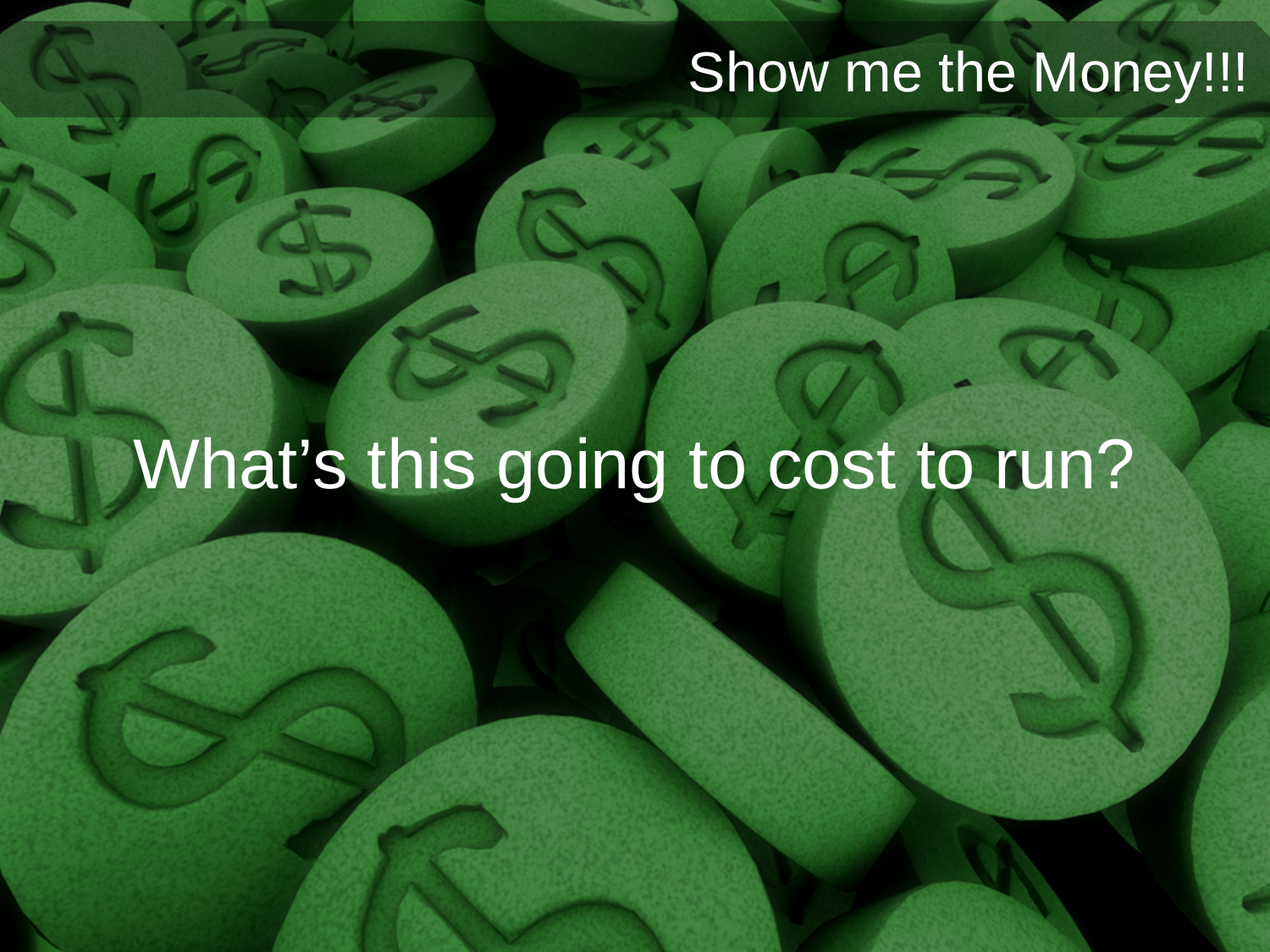

What’s this going to cost to run?